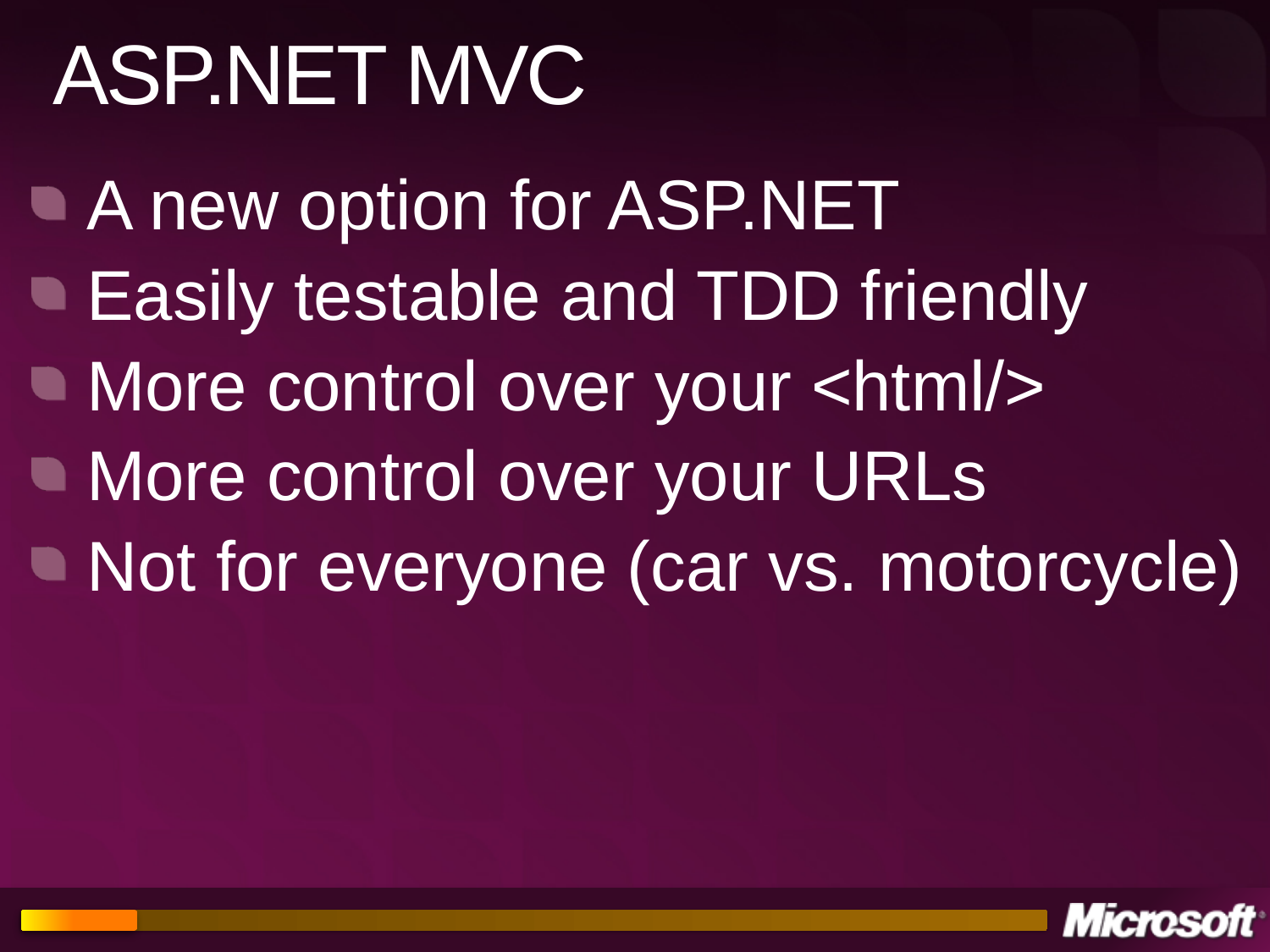

# ASP.NET MVC
A new option for ASP.NET
Easily testable and TDD friendly
More control over your <html/>
More control over your URLs
Not for everyone (car vs. motorcycle)